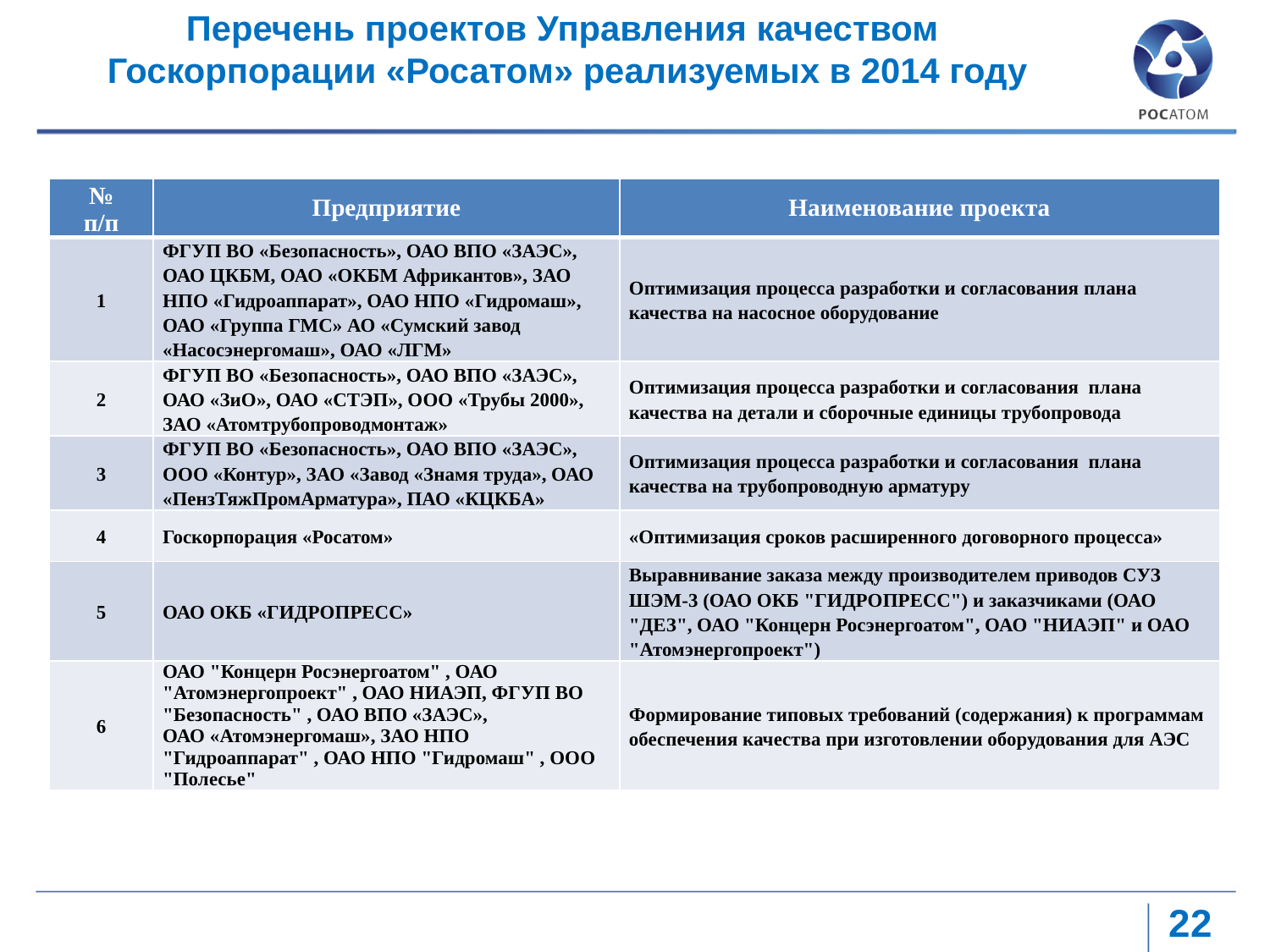

Перечень проектов Управления качеством
 Госкорпорации «Росатом» реализуемых в 2014 году
| № п/п | Предприятие | Наименование проекта |
| --- | --- | --- |
| 1 | ФГУП ВО «Безопасность», ОАО ВПО «ЗАЭС», ОАО ЦКБМ, ОАО «ОКБМ Африкантов», ЗАО НПО «Гидроаппарат», ОАО НПО «Гидромаш», ОАО «Группа ГМС» АО «Сумский завод «Насосэнергомаш», ОАО «ЛГМ» | Оптимизация процесса разработки и согласования плана качества на насосное оборудование |
| 2 | ФГУП ВО «Безопасность», ОАО ВПО «ЗАЭС», ОАО «ЗиО», ОАО «СТЭП», ООО «Трубы 2000», ЗАО «Атомтрубопроводмонтаж» | Оптимизация процесса разработки и согласования плана качества на детали и сборочные единицы трубопровода |
| 3 | ФГУП ВО «Безопасность», ОАО ВПО «ЗАЭС», ООО «Контур», ЗАО «Завод «Знамя труда», ОАО «ПензТяжПромАрматура», ПАО «КЦКБА» | Оптимизация процесса разработки и согласования плана качества на трубопроводную арматуру |
| 4 | Госкорпорация «Росатом» | «Оптимизация сроков расширенного договорного процесса» |
| 5 | ОАО ОКБ «ГИДРОПРЕСС» | Выравнивание заказа между производителем приводов СУЗ ШЭМ-3 (ОАО ОКБ "ГИДРОПРЕСС") и заказчиками (ОАО "ДЕЗ", ОАО "Концерн Росэнергоатом", ОАО "НИАЭП" и ОАО "Атомэнергопроект") |
| 6 | ОАО "Концерн Росэнергоатом" , ОАО "Атомэнергопроект" , ОАО НИАЭП, ФГУП ВО "Безопасность" , ОАО ВПО «ЗАЭС», ОАО «Атомэнергомаш», ЗАО НПО "Гидроаппарат" , ОАО НПО "Гидромаш" , ООО "Полесье" | Формирование типовых требований (содержания) к программам обеспечения качества при изготовлении оборудования для АЭС |
22